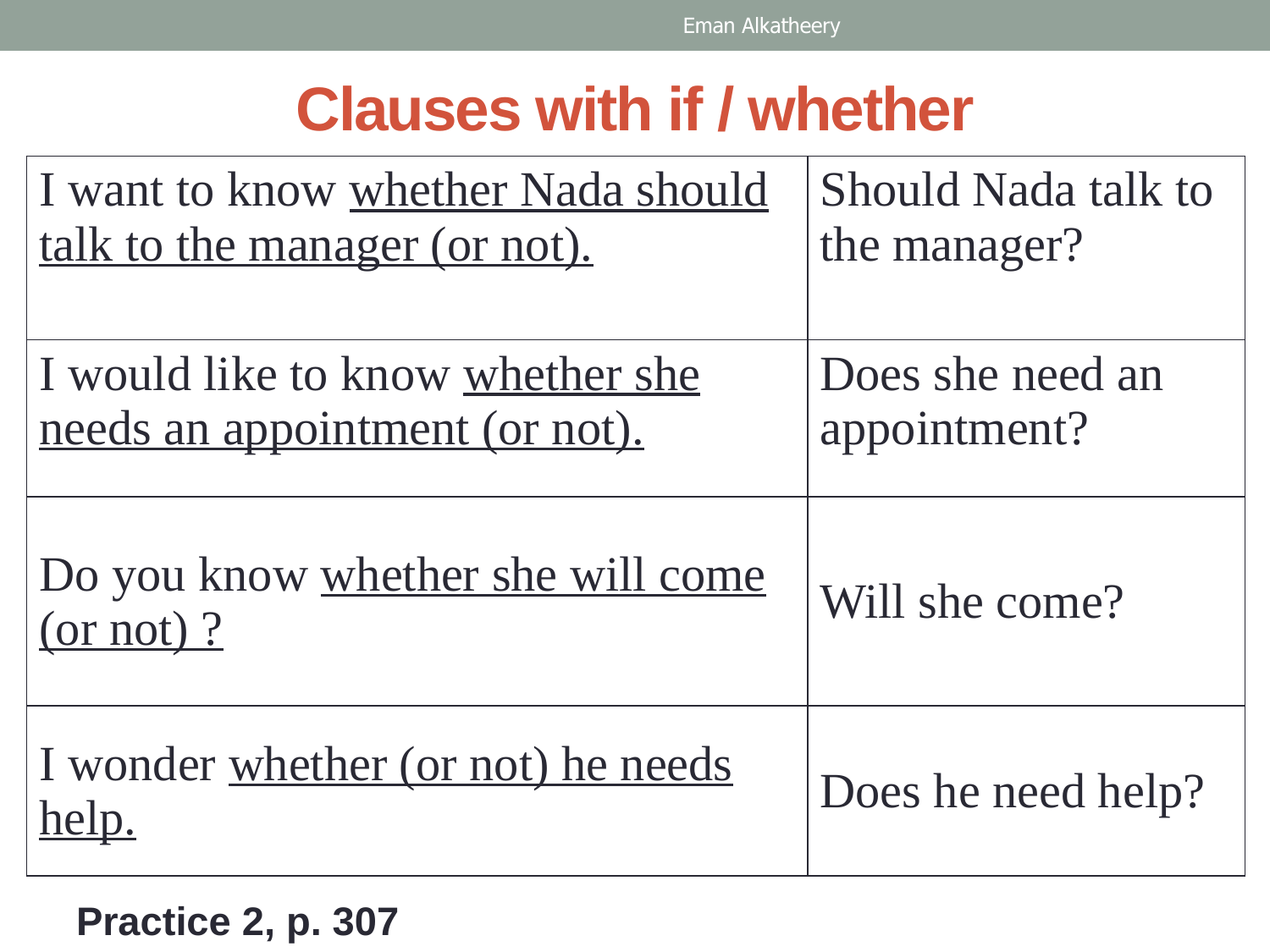

Eman Alkatheery
# Clauses with if / whether
| I want to know whether Nada should talk to the manager (or not). | Should Nada talk to the manager? |
| --- | --- |
| I would like to know whether she needs an appointment (or not). | Does she need an appointment? |
| Do you know whether she will come (or not) ? | Will she come? |
| I wonder whether (or not) he needs help. | Does he need help? |

Practice 2, p. 307